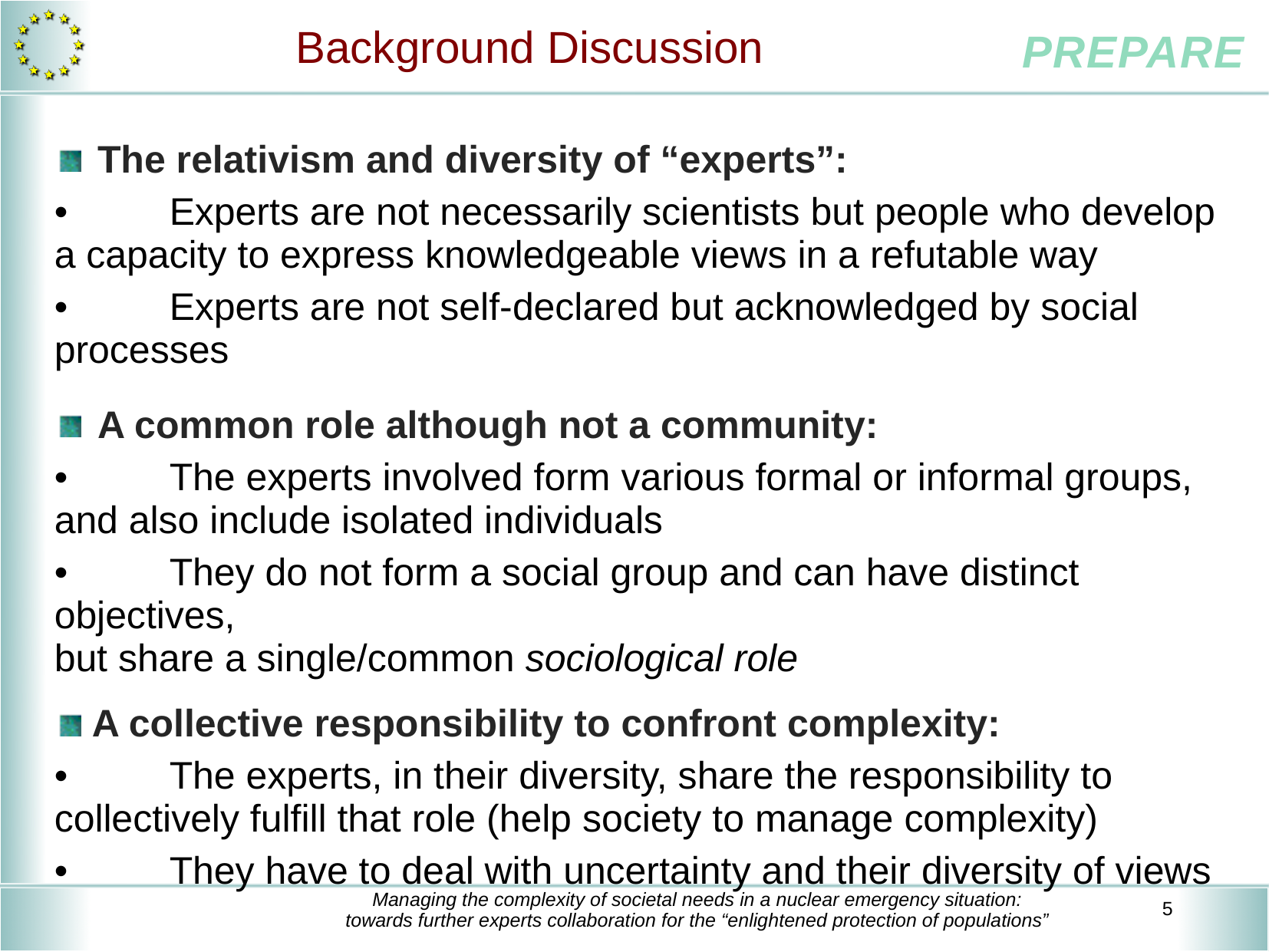

# Background Discussion
The relativism and diversity of “experts”:
•	Experts are not necessarily scientists but people who develop a capacity to express knowledgeable views in a refutable way
•	Experts are not self-declared but acknowledged by social processes
A common role although not a community:
•	The experts involved form various formal or informal groups,
and also include isolated individuals
•	They do not form a social group and can have distinct objectives,
but share a single/common sociological role
 A collective responsibility to confront complexity:
•	The experts, in their diversity, share the responsibility to collectively fulfill that role (help society to manage complexity)
•	They have to deal with uncertainty and their diversity of views